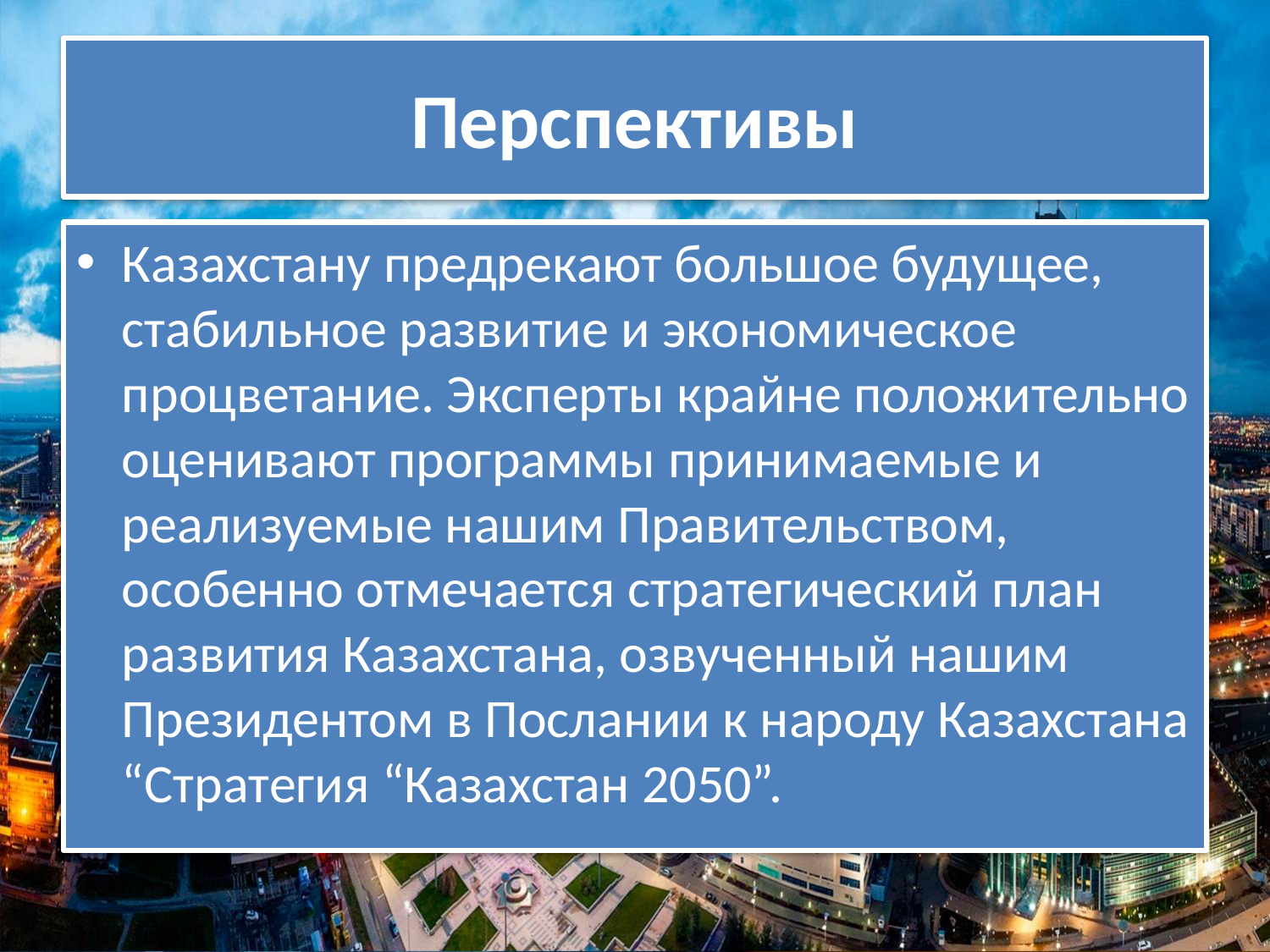

# Перспективы
Казахстану предрекают большое будущее, стабильное развитие и экономическое процветание. Эксперты крайне положительно оценивают программы принимаемые и реализуемые нашим Правительством, особенно отмечается стратегический план развития Казахстана, озвученный нашим Президентом в Послании к народу Казахстана “Стратегия “Казахстан 2050”.